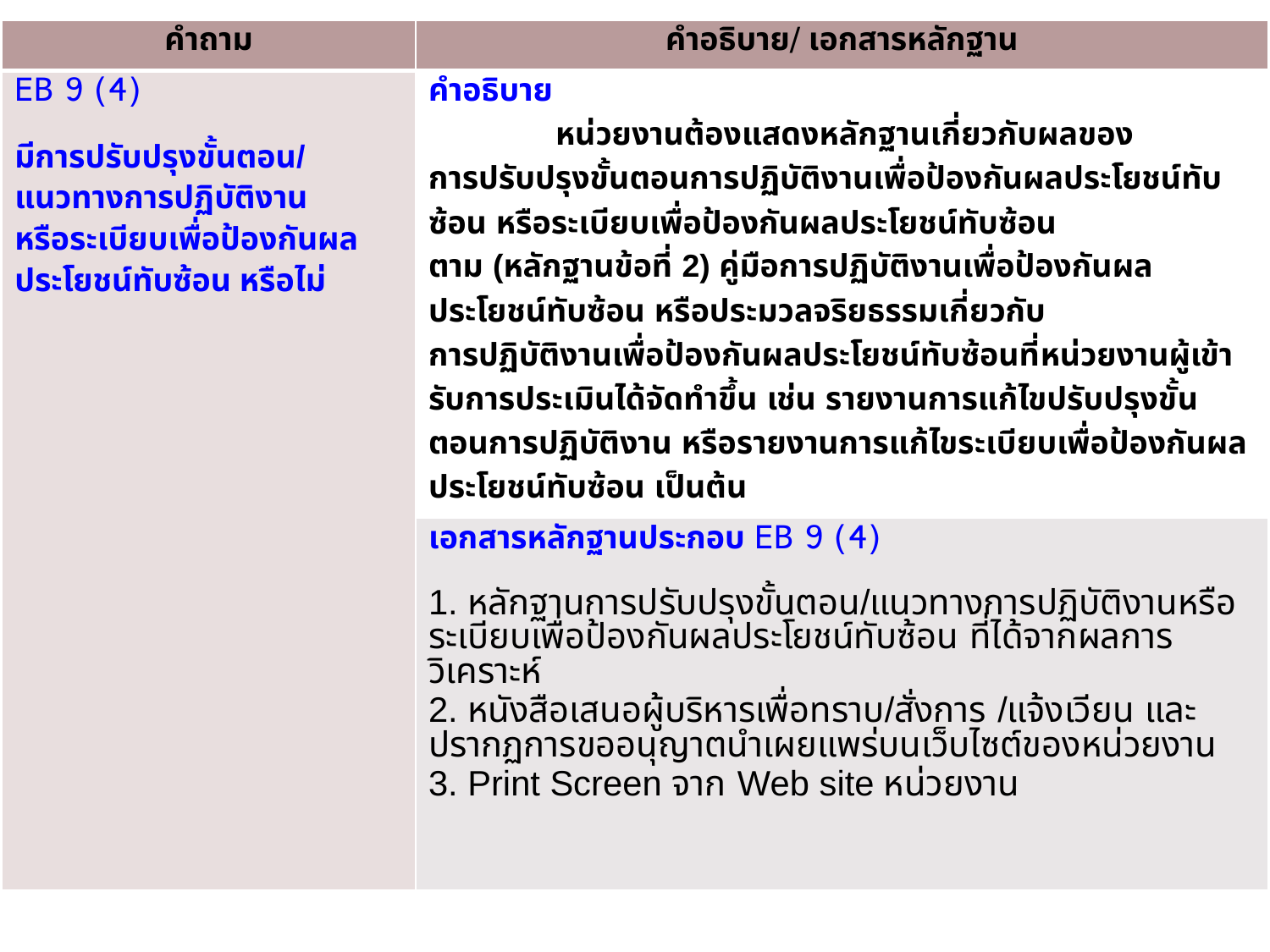

| คำถาม | คำอธิบาย/เอกสารหลักฐาน |
| --- | --- |
| EB 9 (4) มีการปรับปรุงขั้นตอน/ แนวทางการปฏิบัติงาน หรือระเบียบเพื่อป้องกันผลประโยชน์ทับซ้อน หรือไม่ | คำอธิบาย หน่วยงานต้องแสดงหลักฐานเกี่ยวกับผลของ การปรับปรุงขั้นตอนการปฏิบัติงานเพื่อป้องกันผลประโยชน์ทับซ้อน หรือระเบียบเพื่อป้องกันผลประโยชน์ทับซ้อน ตาม (หลักฐานข้อที่ 2) คู่มือการปฏิบัติงานเพื่อป้องกันผลประโยชน์ทับซ้อน หรือประมวลจริยธรรมเกี่ยวกับ การปฏิบัติงานเพื่อป้องกันผลประโยชน์ทับซ้อนที่หน่วยงานผู้เข้ารับการประเมินได้จัดทำขึ้น เช่น รายงานการแก้ไขปรับปรุงขั้นตอนการปฏิบัติงาน หรือรายงานการแก้ไขระเบียบเพื่อป้องกันผลประโยชน์ทับซ้อน เป็นต้น |
|  | เอกสารหลักฐานประกอบ EB 9 (4) 1. หลักฐานการปรับปรุงขั้นตอน/แนวทางการปฏิบัติงานหรือระเบียบเพื่อป้องกันผลประโยชน์ทับซ้อน ที่ได้จากผลการวิเคราะห์ 2. หนังสือเสนอผู้บริหารเพื่อทราบ/สั่งการ /แจ้งเวียน และปรากฏการขออนุญาตนำเผยแพร่บนเว็บไซต์ของหน่วยงาน 3. Print Screen จาก Web site หน่วยงาน |